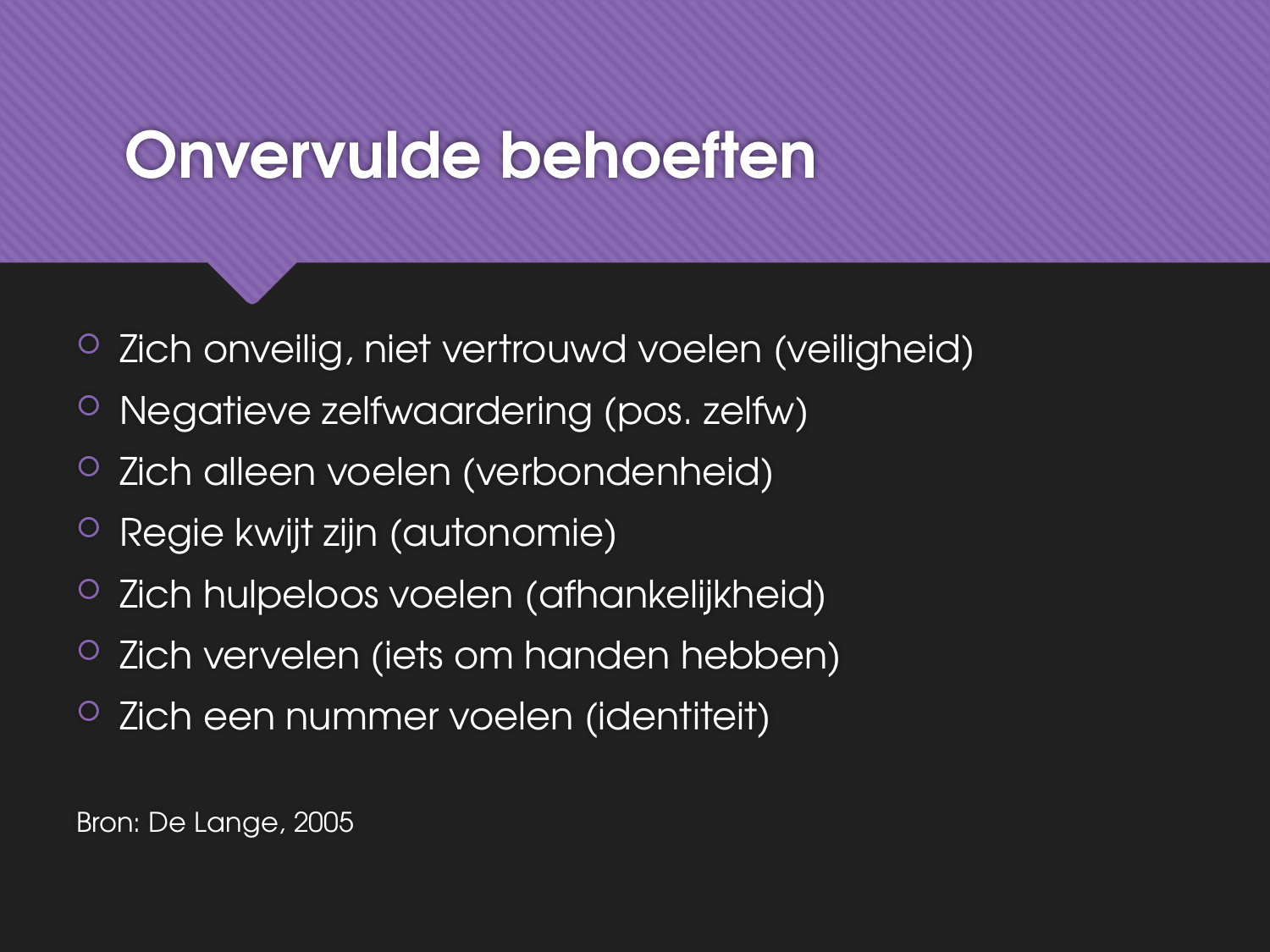

# Onvervulde behoeften

Zich onveilig, niet vertrouwd voelen (veiligheid)
Negatieve zelfwaardering (pos. zelfw)
Zich alleen voelen (verbondenheid)
Regie kwijt zijn (autonomie)
Zich hulpeloos voelen (afhankelijkheid)
Zich vervelen (iets om handen hebben)
Zich een nummer voelen (identiteit)

Bron: De Lange, 2005